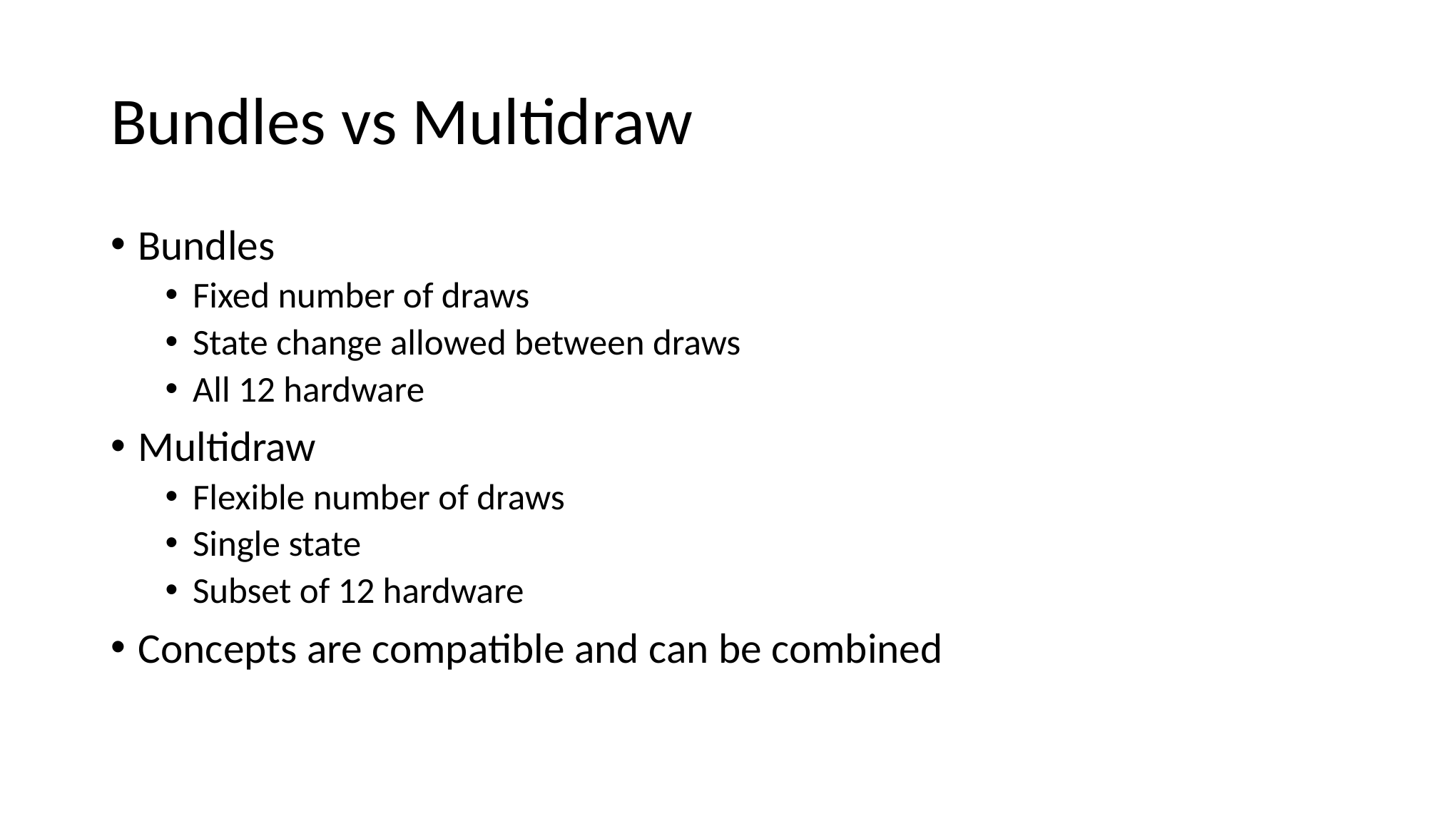

# Bundles vs Multidraw
Bundles
Fixed number of draws
State change allowed between draws
All 12 hardware
Multidraw
Flexible number of draws
Single state
Subset of 12 hardware
Concepts are compatible and can be combined